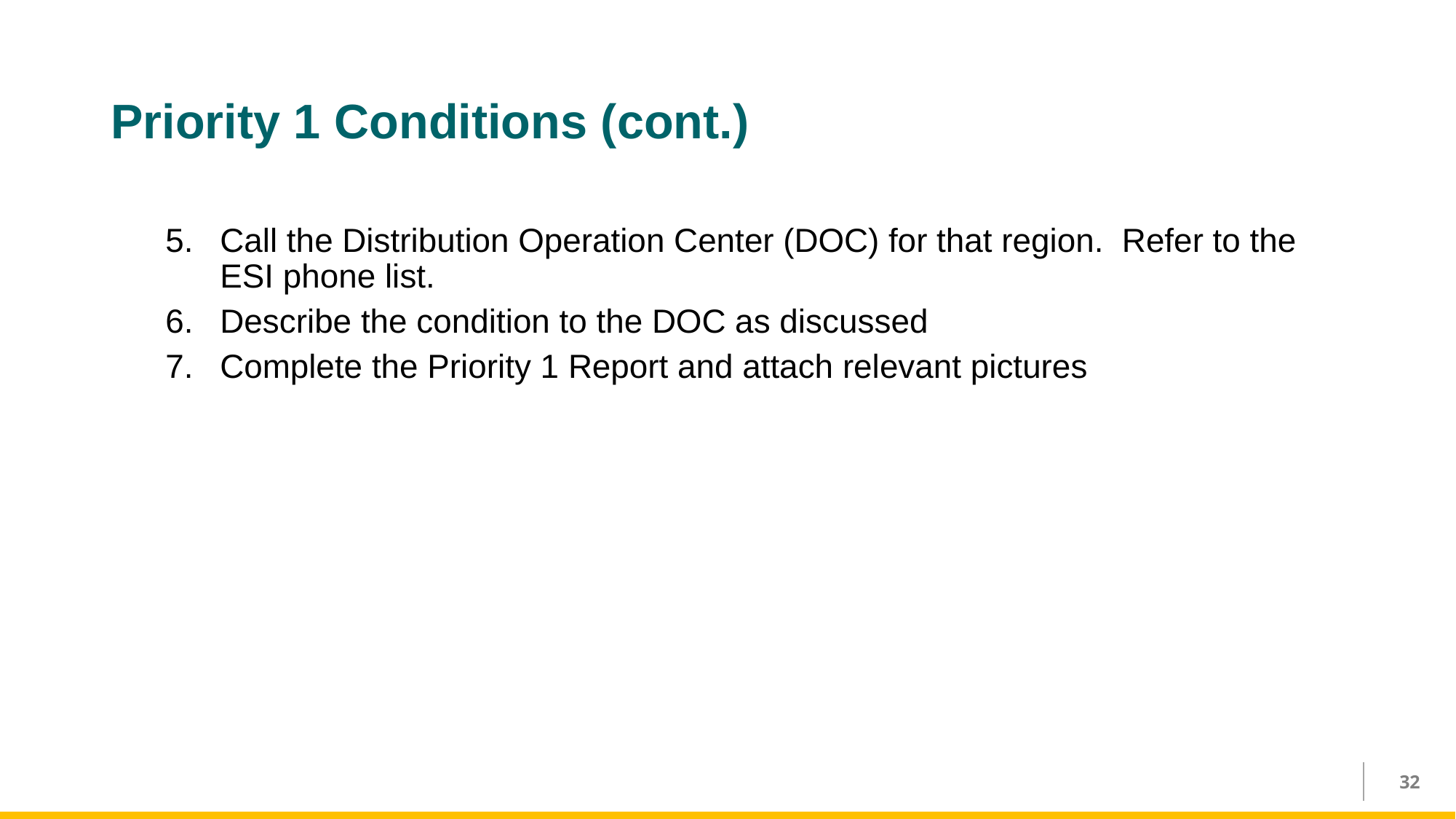

# Priority 1 Conditions (cont.)
Call the Distribution Operation Center (DOC) for that region.  Refer to the ESI phone list.
Describe the condition to the DOC as discussed
Complete the Priority 1 Report and attach relevant pictures